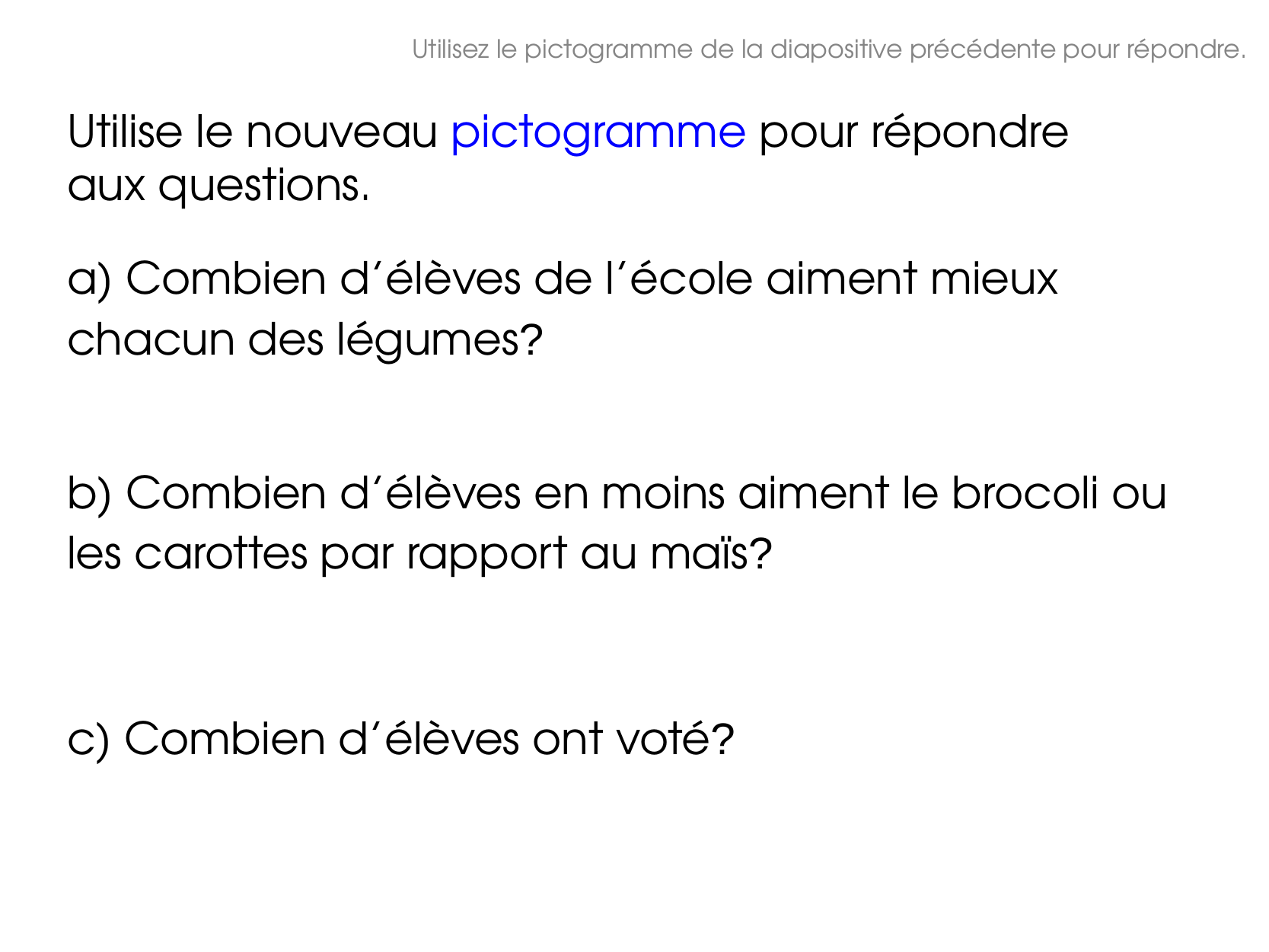

Utilisez le pictogramme de la diapositive précédente pour répondre.
Utilise le nouveau pictogramme pour répondre aux questions.
a) Combien d’élèves de l’école aiment mieux
chacun des légumes?
b) Combien d’élèves en moins aiment le brocoli ou les carottes par rapport au maïs?
c) Combien d’élèves ont voté?